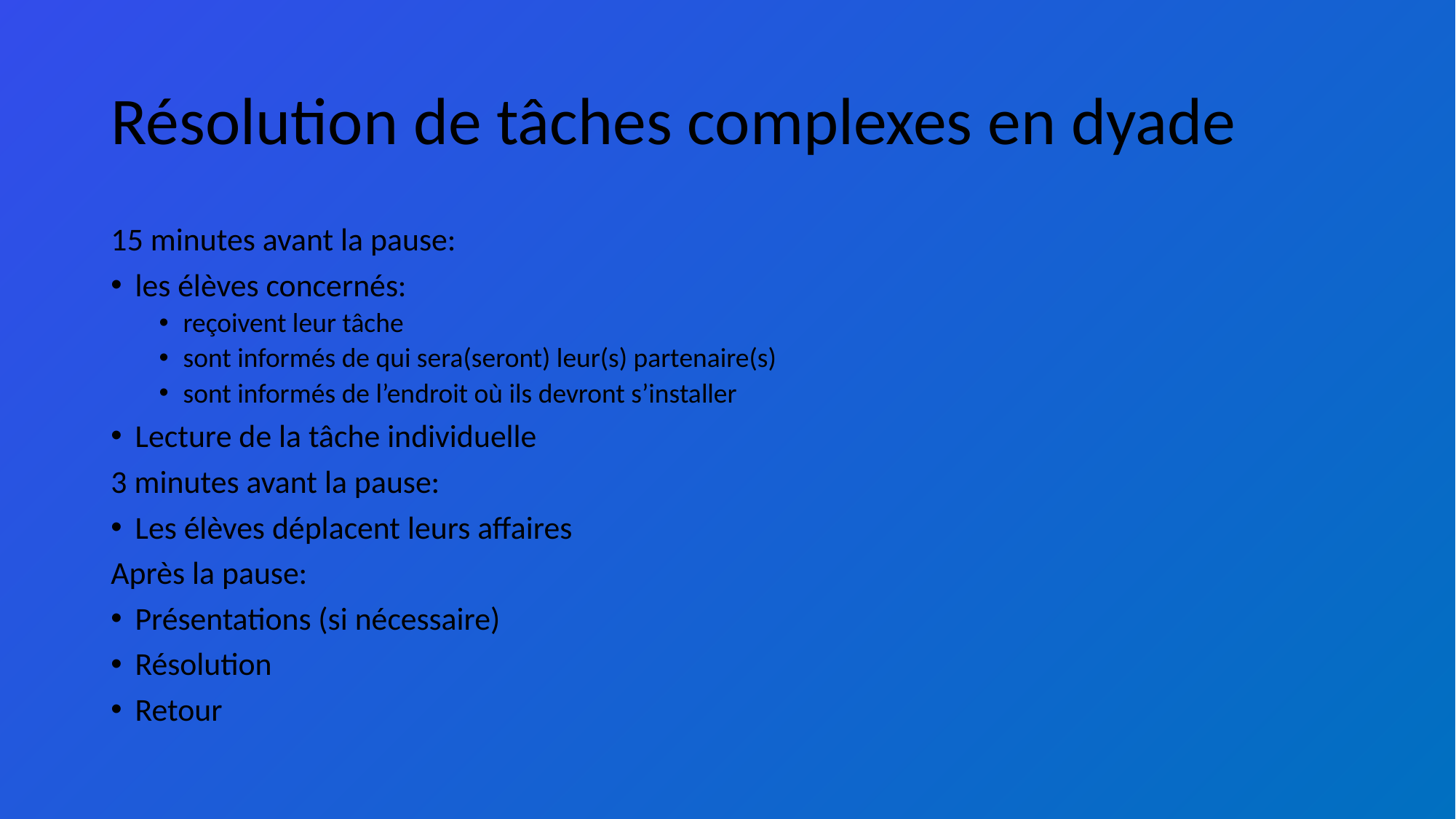

# Résolution de tâches complexes en dyade
15 minutes avant la pause:
les élèves concernés:
reçoivent leur tâche
sont informés de qui sera(seront) leur(s) partenaire(s)
sont informés de l’endroit où ils devront s’installer
Lecture de la tâche individuelle
3 minutes avant la pause:
Les élèves déplacent leurs affaires
Après la pause:
Présentations (si nécessaire)
Résolution
Retour